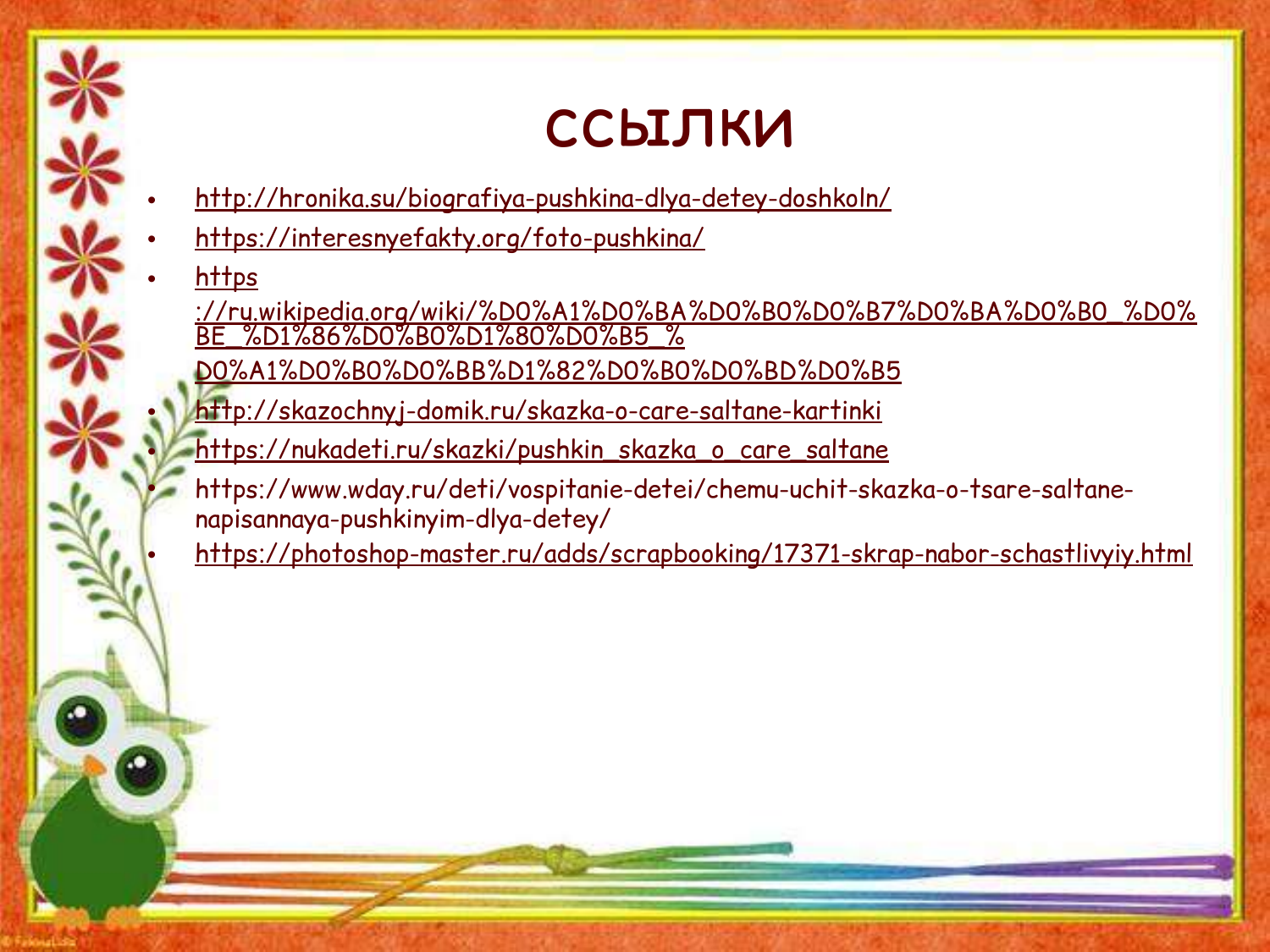

# ссылки
http://hronika.su/biografiya-pushkina-dlya-detey-doshkoln/
https://interesnyefakty.org/foto-pushkina/
https://ru.wikipedia.org/wiki/%D0%A1%D0%BA%D0%B0%D0%B7%D0%BA%D0%B0_%D0%BE_%D1%86%D0%B0%D1%80%D0%B5_%D0%A1%D0%B0%D0%BB%D1%82%D0%B0%D0%BD%D0%B5
http://skazochnyj-domik.ru/skazka-o-care-saltane-kartinki
https://nukadeti.ru/skazki/pushkin_skazka_o_care_saltane
https://www.wday.ru/deti/vospitanie-detei/chemu-uchit-skazka-o-tsare-saltane-napisannaya-pushkinyim-dlya-detey/
https://photoshop-master.ru/adds/scrapbooking/17371-skrap-nabor-schastlivyiy.html